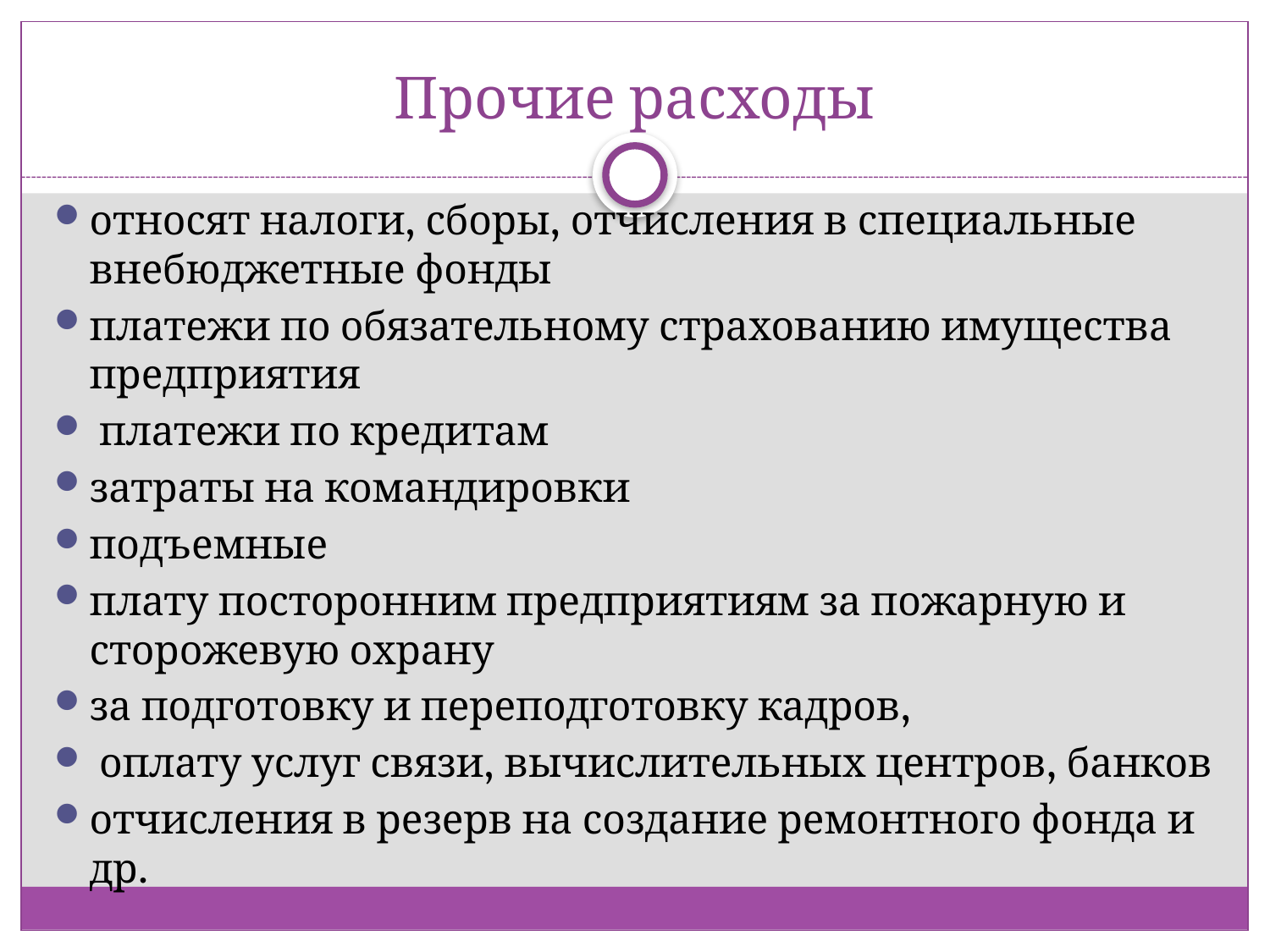

# Прочие расходы
относят налоги, сборы, отчисления в специальные внебюджетные фонды
платежи по обязательному страхованию имущества предприятия
 платежи по кредитам
затраты на командировки
подъемные
плату посторонним предприятиям за пожарную и сторожевую охрану
за подготовку и переподготовку кадров,
 оплату услуг связи, вычислительных центров, банков
отчисления в резерв на создание ремонтного фонда и др.